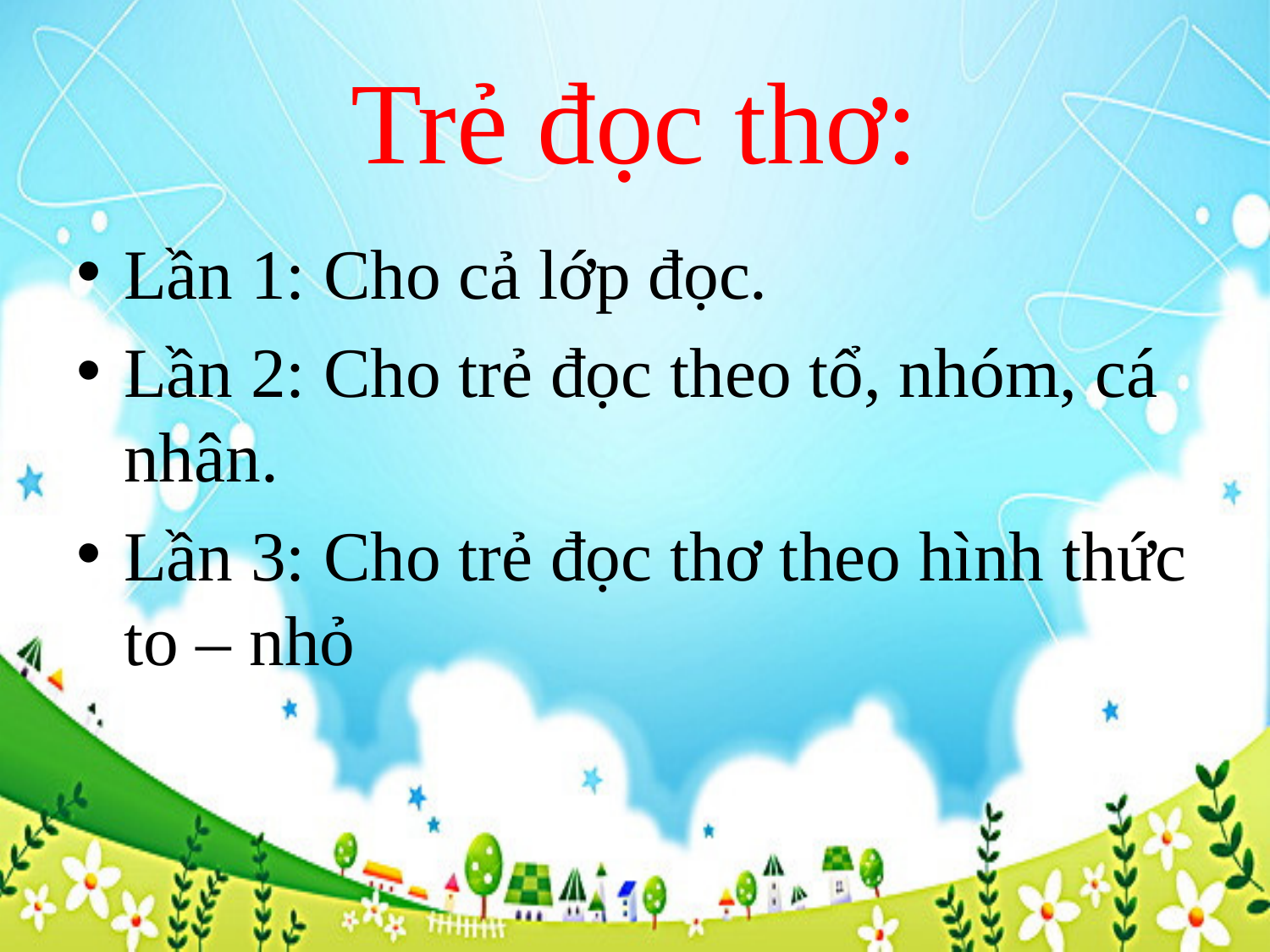

# Trẻ đọc thơ:
Lần 1: Cho cả lớp đọc.
Lần 2: Cho trẻ đọc theo tổ, nhóm, cá nhân.
Lần 3: Cho trẻ đọc thơ theo hình thức to – nhỏ